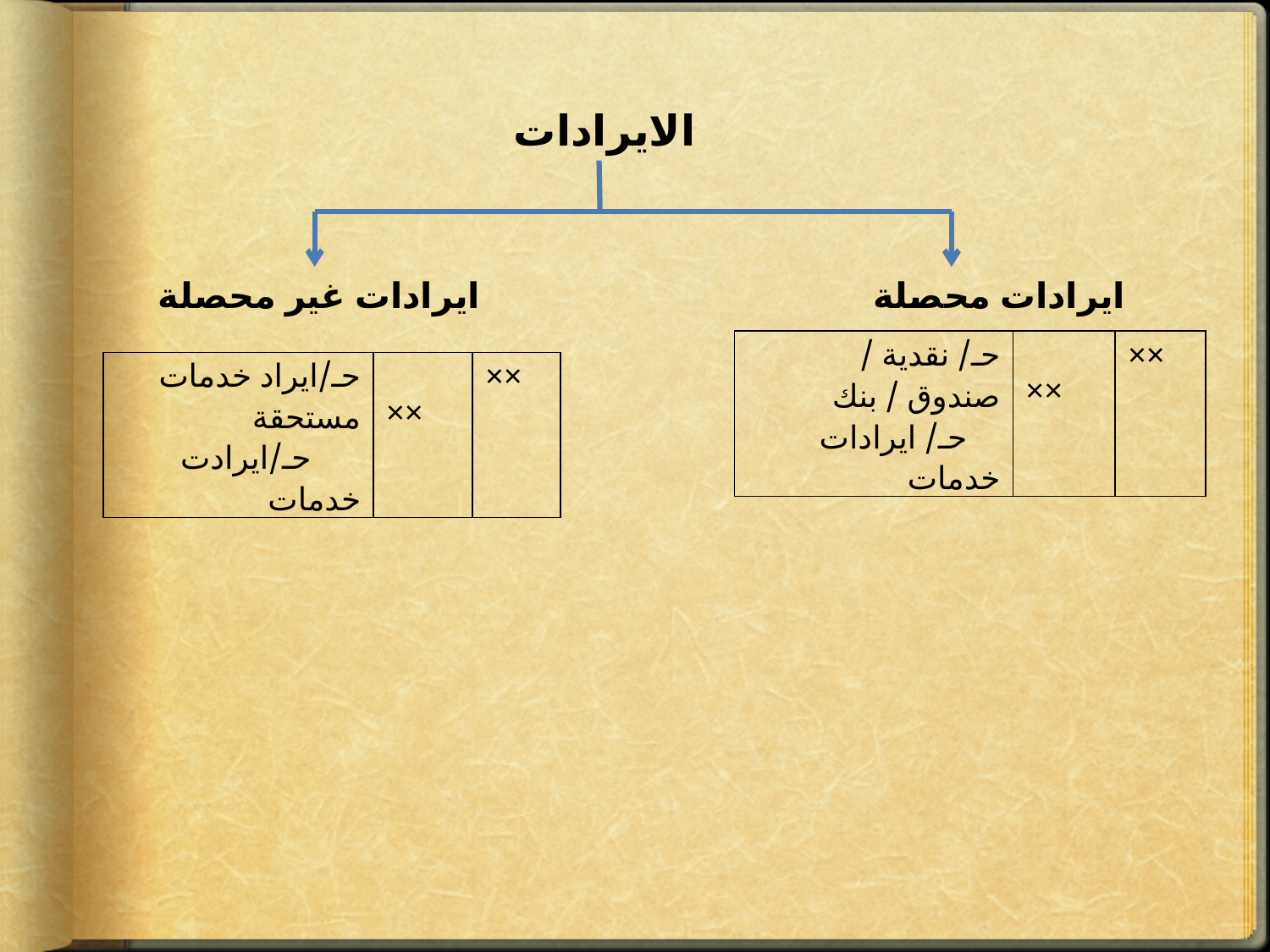

الايرادات
ايرادات غير محصلة
ايرادات محصلة
| حـ/ نقدية / صندوق / بنك حـ/ ايرادات خدمات | ×× | ×× |
| --- | --- | --- |
| حـ/ايراد خدمات مستحقة حـ/ايرادت خدمات | ×× | ×× |
| --- | --- | --- |